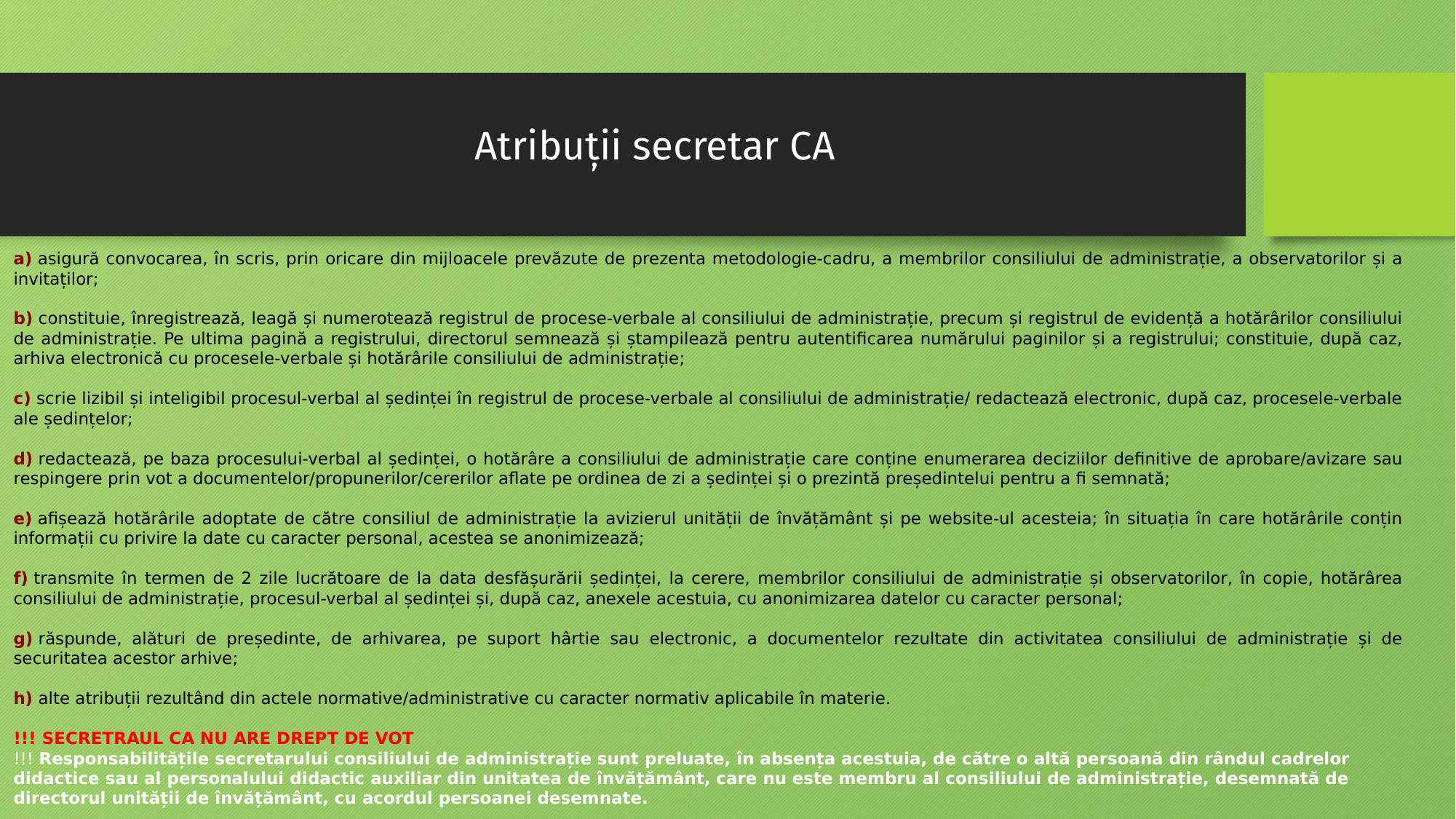

# Atribuții secretar CA
a) asigură convocarea, în scris, prin oricare din mijloacele prevăzute de prezenta metodologie-cadru, a membrilor consiliului de administrație, a observatorilor și a invitaților;

b) constituie, înregistrează, leagă și numerotează registrul de procese-verbale al consiliului de administrație, precum și registrul de evidență a hotărârilor consiliului de administrație. Pe ultima pagină a registrului, directorul semnează și ștampilează pentru autentificarea numărului paginilor și a registrului; constituie, după caz, arhiva electronică cu procesele-verbale și hotărârile consiliului de administrație;

c) scrie lizibil și inteligibil procesul-verbal al ședinței în registrul de procese-verbale al consiliului de administrație/ redactează electronic, după caz, procesele-verbale ale ședințelor;

d) redactează, pe baza procesului-verbal al ședinței, o hotărâre a consiliului de administrație care conține enumerarea deciziilor definitive de aprobare/avizare sau respingere prin vot a documentelor/propunerilor/cererilor aflate pe ordinea de zi a ședinței și o prezintă președintelui pentru a fi semnată;

e) afișează hotărârile adoptate de către consiliul de administrație la avizierul unității de învățământ și pe website-ul acesteia; în situația în care hotărârile conțin informații cu privire la date cu caracter personal, acestea se anonimizează;

f) transmite în termen de 2 zile lucrătoare de la data desfășurării ședinței, la cerere, membrilor consiliului de administrație și observatorilor, în copie, hotărârea consiliului de administrație, procesul-verbal al ședinței și, după caz, anexele acestuia, cu anonimizarea datelor cu caracter personal;

g) răspunde, alături de președinte, de arhivarea, pe suport hârtie sau electronic, a documentelor rezultate din activitatea consiliului de administrație și de securitatea acestor arhive;

h) alte atribuții rezultând din actele normative/administrative cu caracter normativ aplicabile în materie.

!!! SECRETRAUL CA NU ARE DREPT DE VOT
!!! Responsabilitățile secretarului consiliului de administrație sunt preluate, în absența acestuia, de către o altă persoană din rândul cadrelor didactice sau al personalului didactic auxiliar din unitatea de învățământ, care nu este membru al consiliului de administrație, desemnată de directorul unității de învățământ, cu acordul persoanei desemnate.